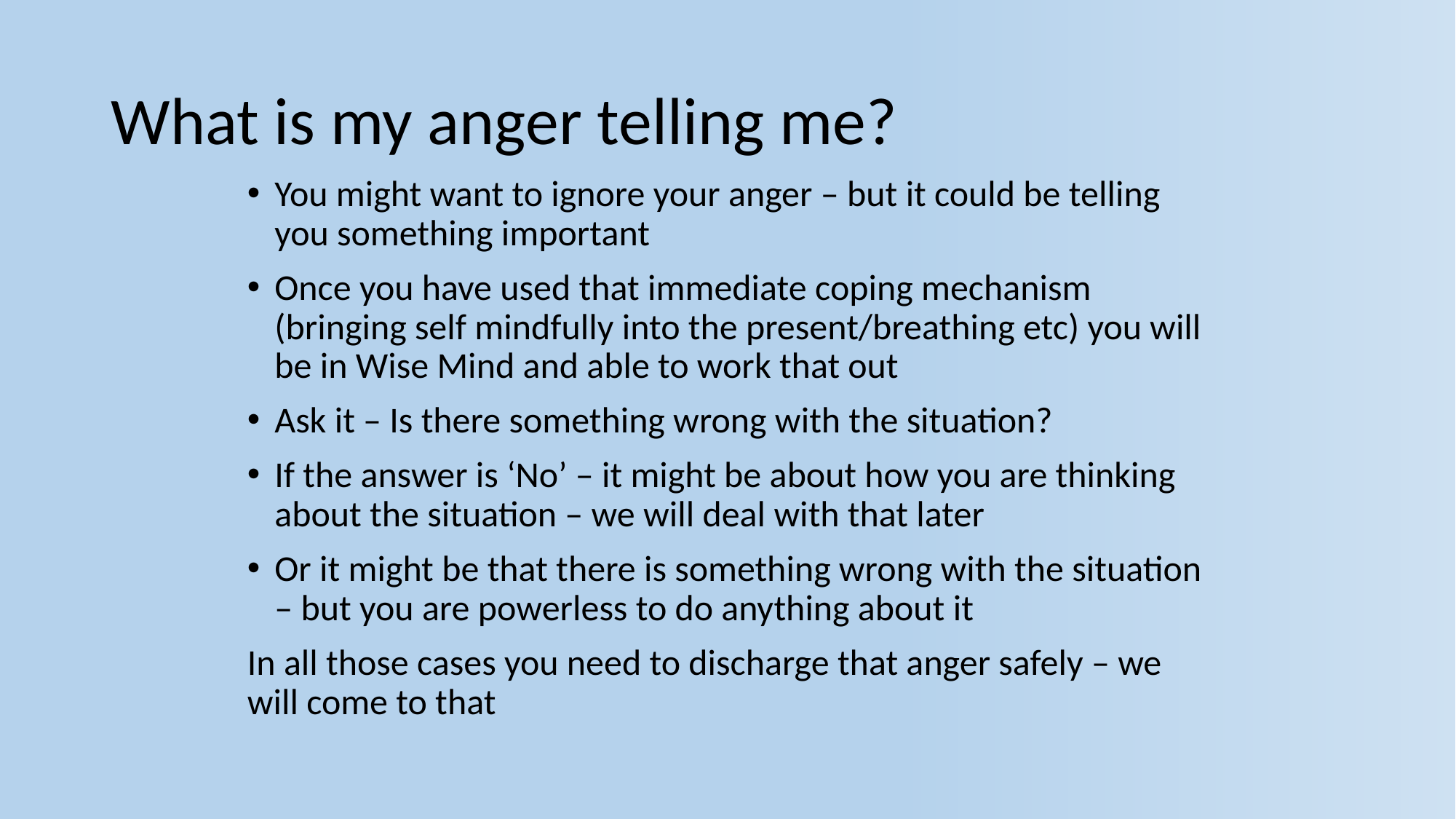

# What is my anger telling me?
You might want to ignore your anger – but it could be telling you something important
Once you have used that immediate coping mechanism (bringing self mindfully into the present/breathing etc) you will be in Wise Mind and able to work that out
Ask it – Is there something wrong with the situation?
If the answer is ‘No’ – it might be about how you are thinking about the situation – we will deal with that later
Or it might be that there is something wrong with the situation – but you are powerless to do anything about it
In all those cases you need to discharge that anger safely – we will come to that